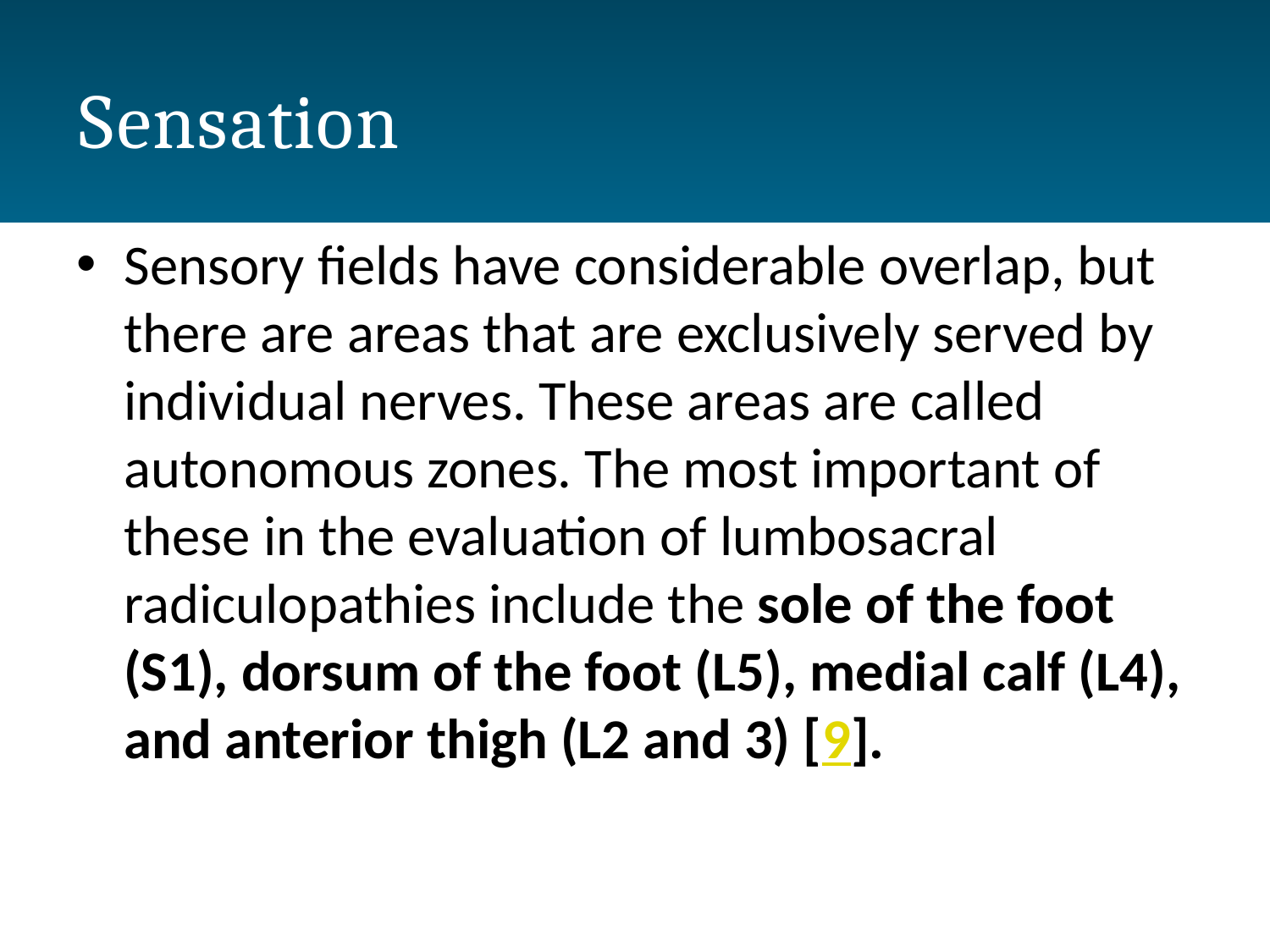

# Sensation
Sensory fields have considerable overlap, but there are areas that are exclusively served by individual nerves. These areas are called autonomous zones. The most important of these in the evaluation of lumbosacral radiculopathies include the sole of the foot (S1), dorsum of the foot (L5), medial calf (L4), and anterior thigh (L2 and 3) [9].